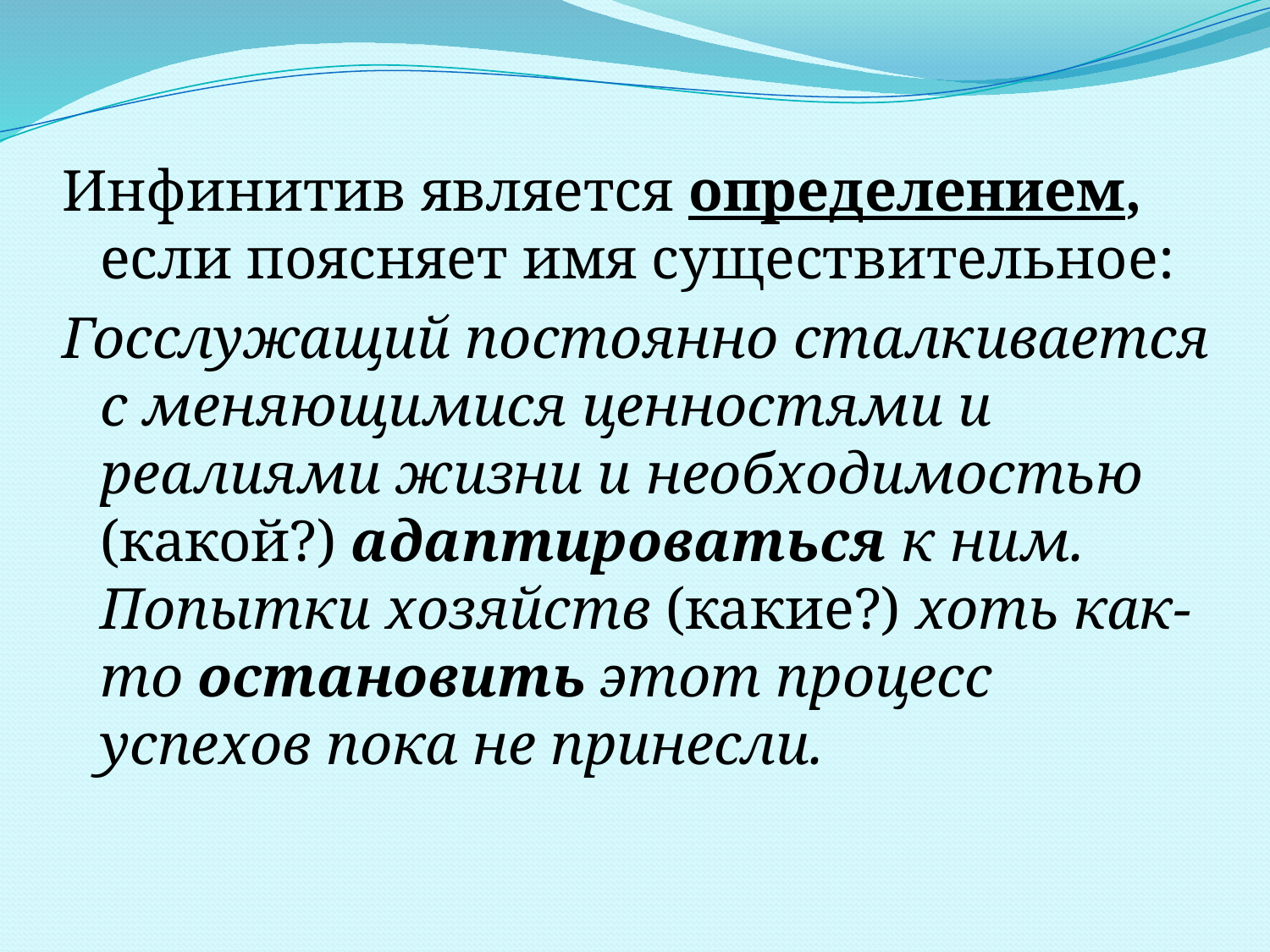

#
Инфинитив является определением, если поясняет имя существительное:
Госслужащий постоянно сталкивается с меняющимися ценностями и реалиями жизни и необходимостью (какой?) адаптироваться к ним. Попытки хозяйств (какие?) хоть как-то остановить этот процесс успехов пока не принесли.